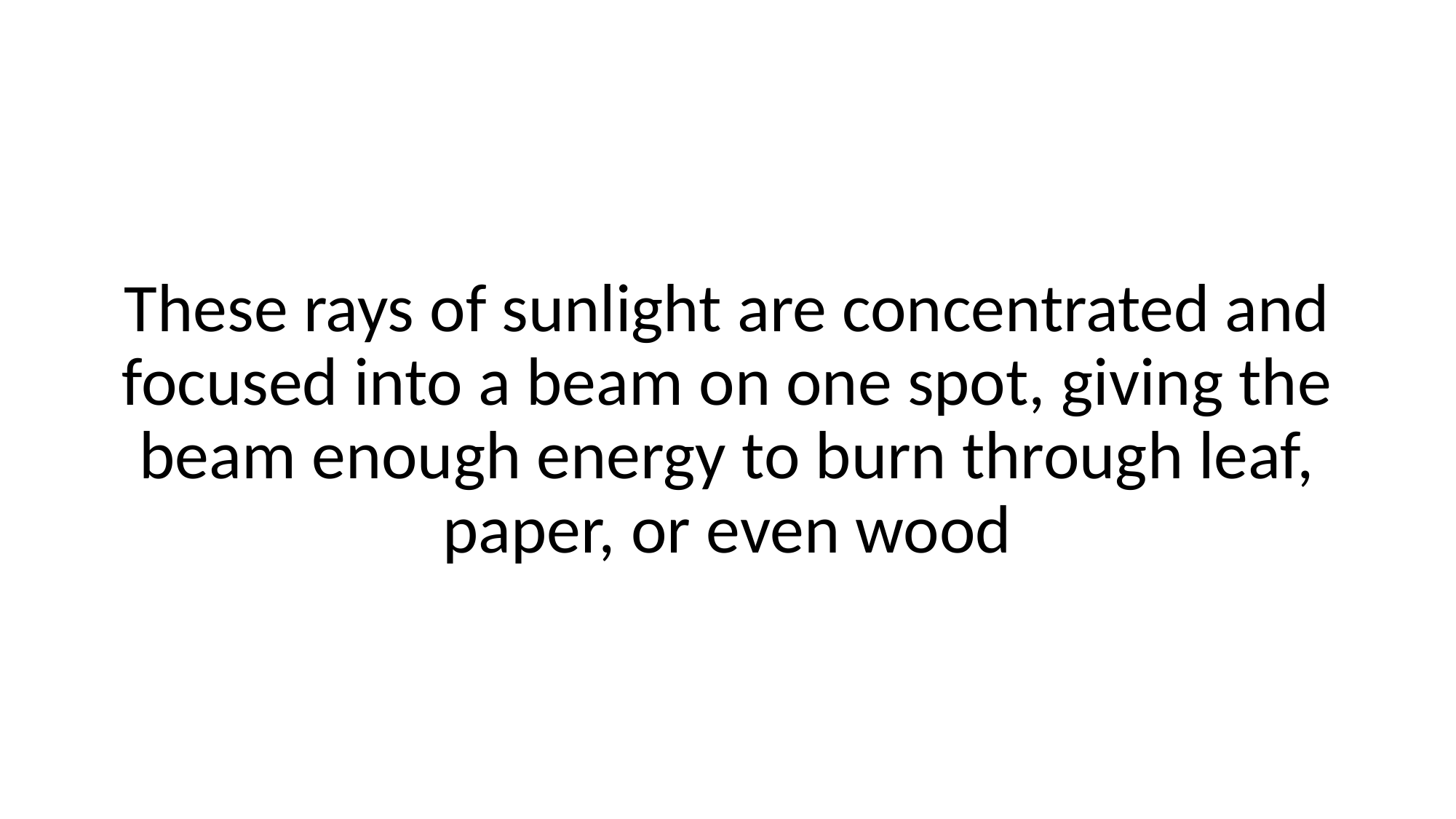

These rays of sunlight are concentrated and focused into a beam on one spot, giving the beam enough energy to burn through leaf, paper, or even wood